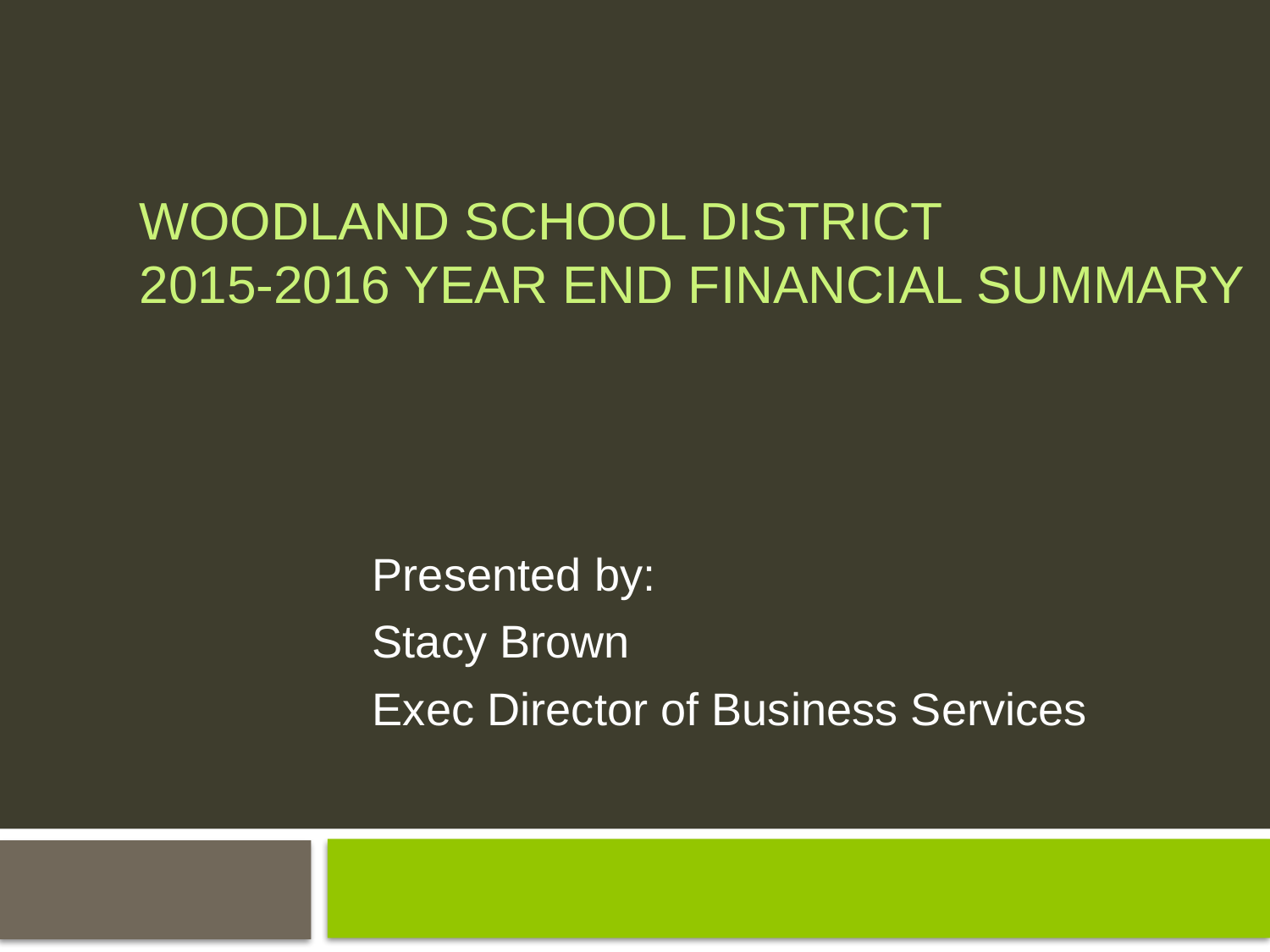

# WOODLAND School District 2015-2016 Year End Financial Summary
Presented by:
Stacy Brown
Exec Director of Business Services